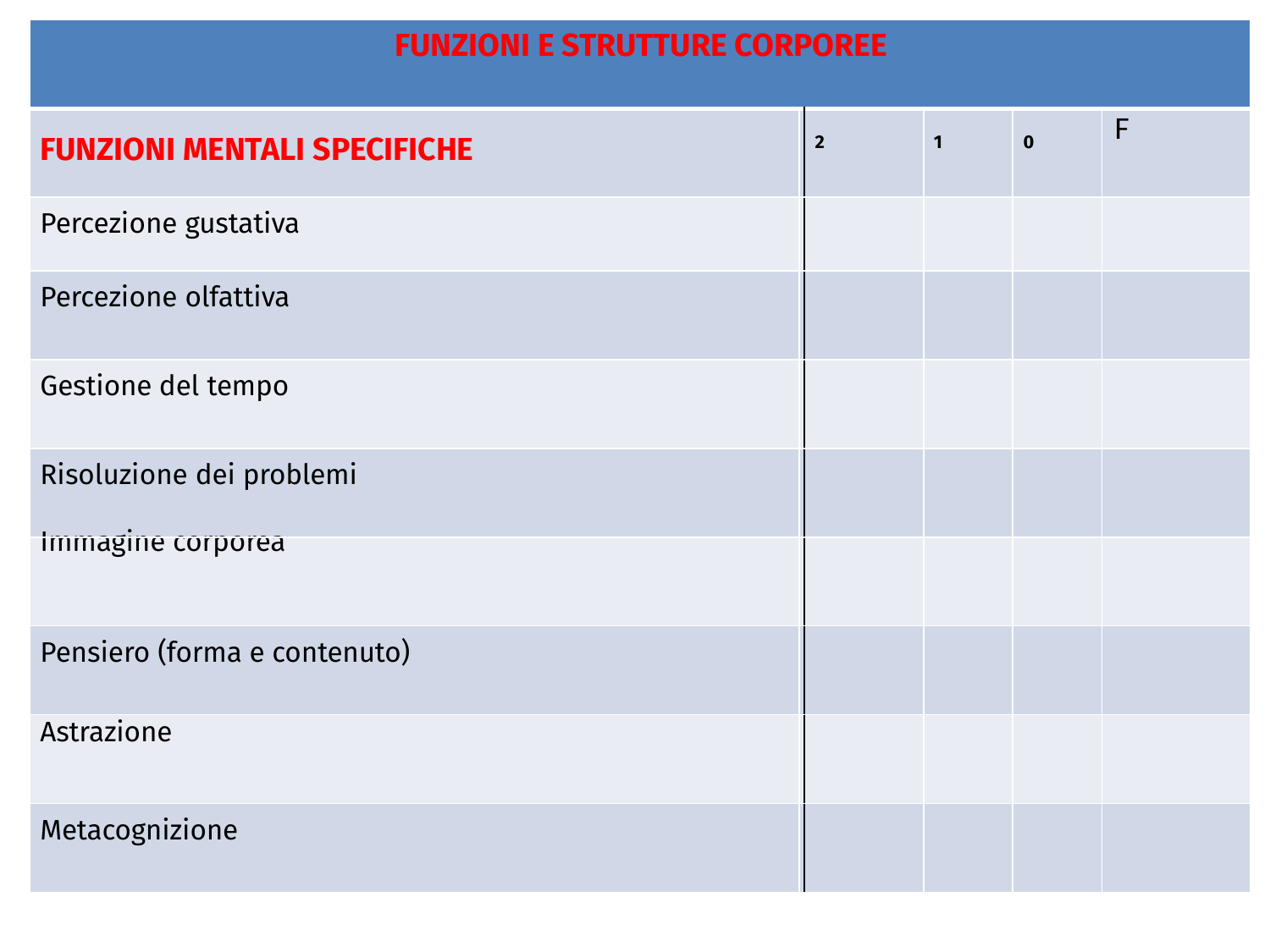

| FUNZIONI E STRUTTURE CORPOREE |  |  |  |  |  |
| --- | --- | --- | --- | --- | --- |
| FUNZIONI MENTALI SPECIFICHE | 2 | 2 | 1 | 0 | F |
| Percezione gustativa |  |  |  |  |  |
| Percezione olfattiva |  |  |  |  |  |
| Gestione del tempo |  |  |  |  |  |
| Risoluzione dei problemi |  |  |  |  |  |
| Immagine corporea |  |  |  |  |  |
| Pensiero (forma e contenuto) |  |  |  |  |  |
| Astrazione |  |  |  |  |  |
| Metacognizione |  |  |  |  |  |
#